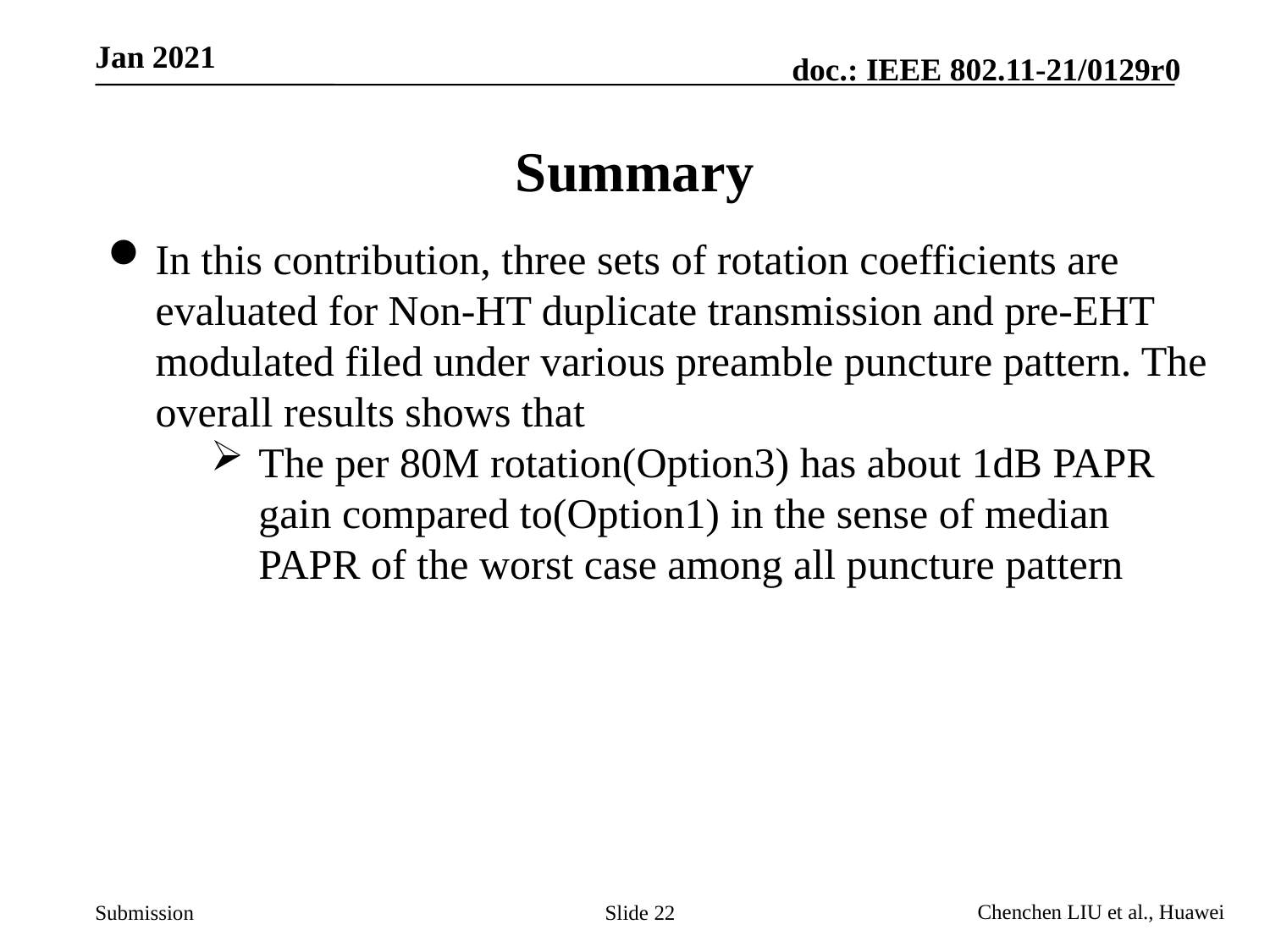

# Summary
In this contribution, three sets of rotation coefficients are evaluated for Non-HT duplicate transmission and pre-EHT modulated filed under various preamble puncture pattern. The overall results shows that
The per 80M rotation(Option3) has about 1dB PAPR gain compared to(Option1) in the sense of median PAPR of the worst case among all puncture pattern

Slide 22